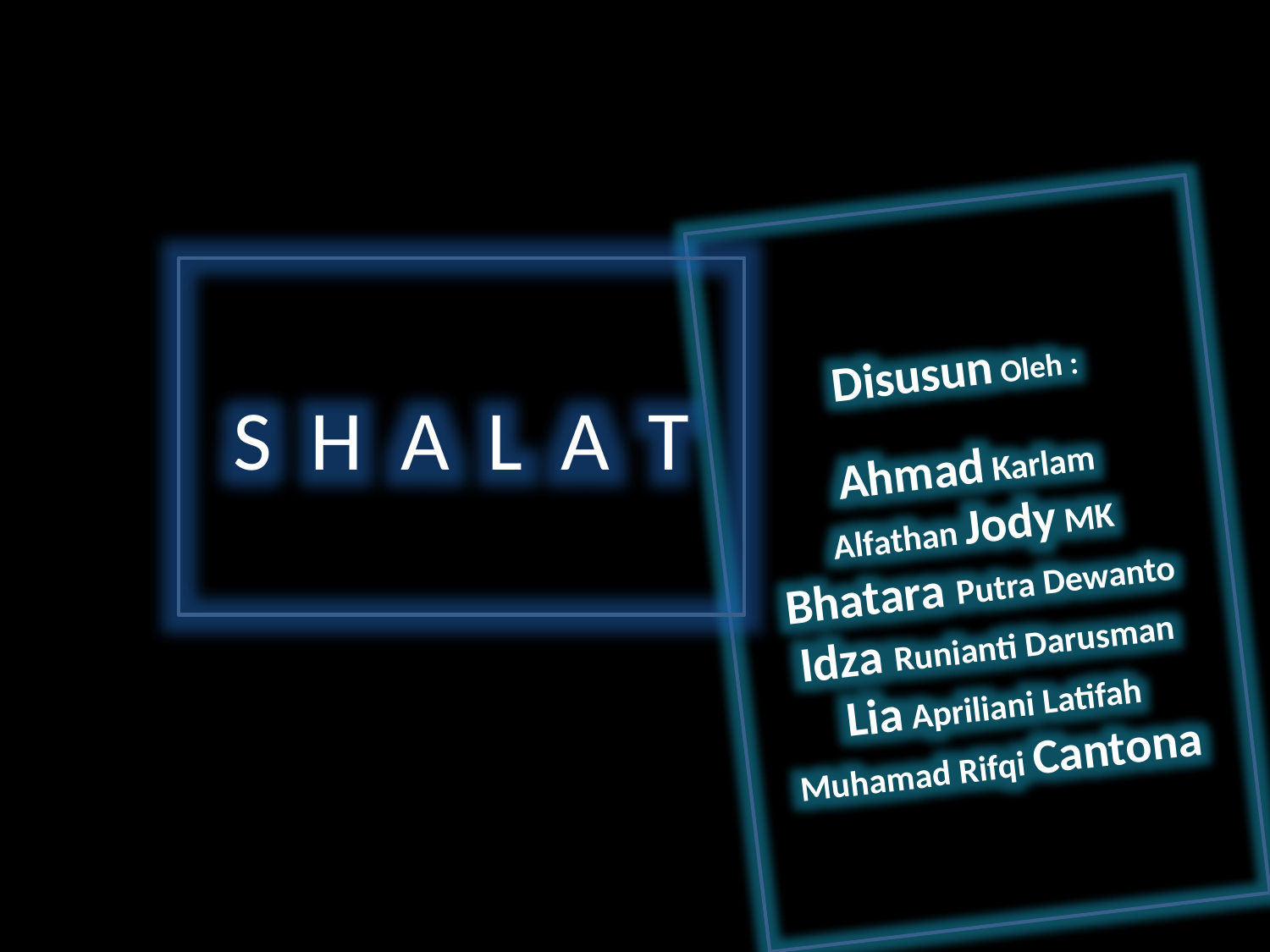

Disusun Oleh :

Ahmad Karlam
Alfathan Jody MK
Bhatara Putra Dewanto
Idza Runianti Darusman
Lia Apriliani Latifah
Muhamad Rifqi Cantona
S  H  A  L  A  T